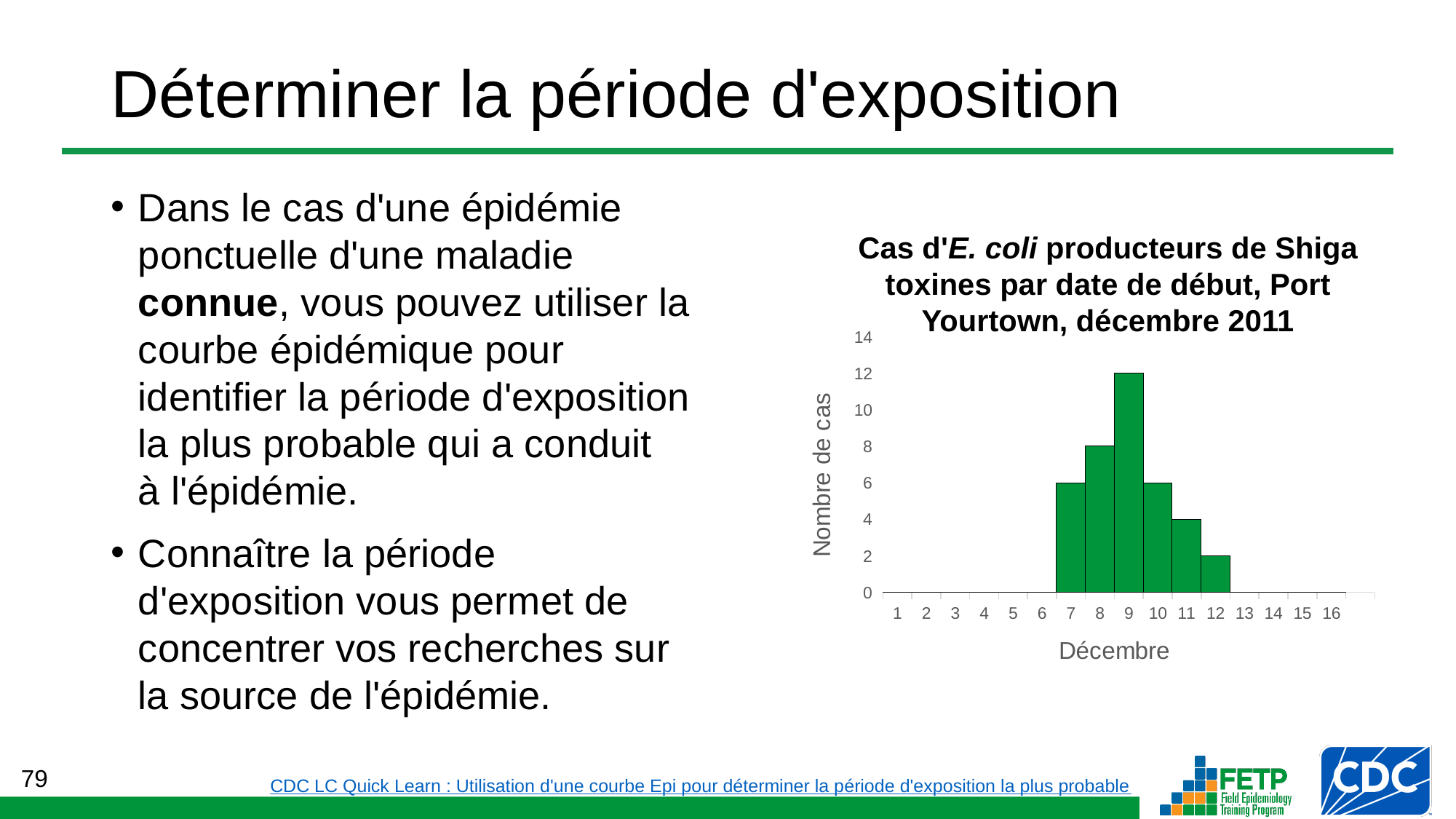

# Déterminer la période d'exposition
Dans le cas d'une épidémie ponctuelle d'une maladie connue, vous pouvez utiliser la courbe épidémique pour identifier la période d'exposition la plus probable qui a conduit
à l'épidémie.
Connaître la période d'exposition vous permet de concentrer vos recherches sur la source de l'épidémie.

Cas d'E. coli producteurs de Shiga toxines par date de début, Port Yourtown, décembre 2011

### Chart

| Category | Nombre de cas |
|---|---|
| 1 | 0.0 |
| 2 | 0.0 |
| 3 | 0.0 |
| 4 | 0.0 |
| 5 | 0.0 |
| 6 | 0.0 |
| 7 | 6.0 |
| 8 | 8.0 |
| 9 | 12.0 |
| 10 | 6.0 |
| 11 | 4.0 |
| 12 | 2.0 |
| 13 | 0.0 |
| 14 | 0.0 |
| 15 | 0.0 |
| 16 | 0.0 |
|  | None |
CDC LC Quick Learn : Utilisation d'une courbe Epi pour déterminer la période d'exposition la plus probable